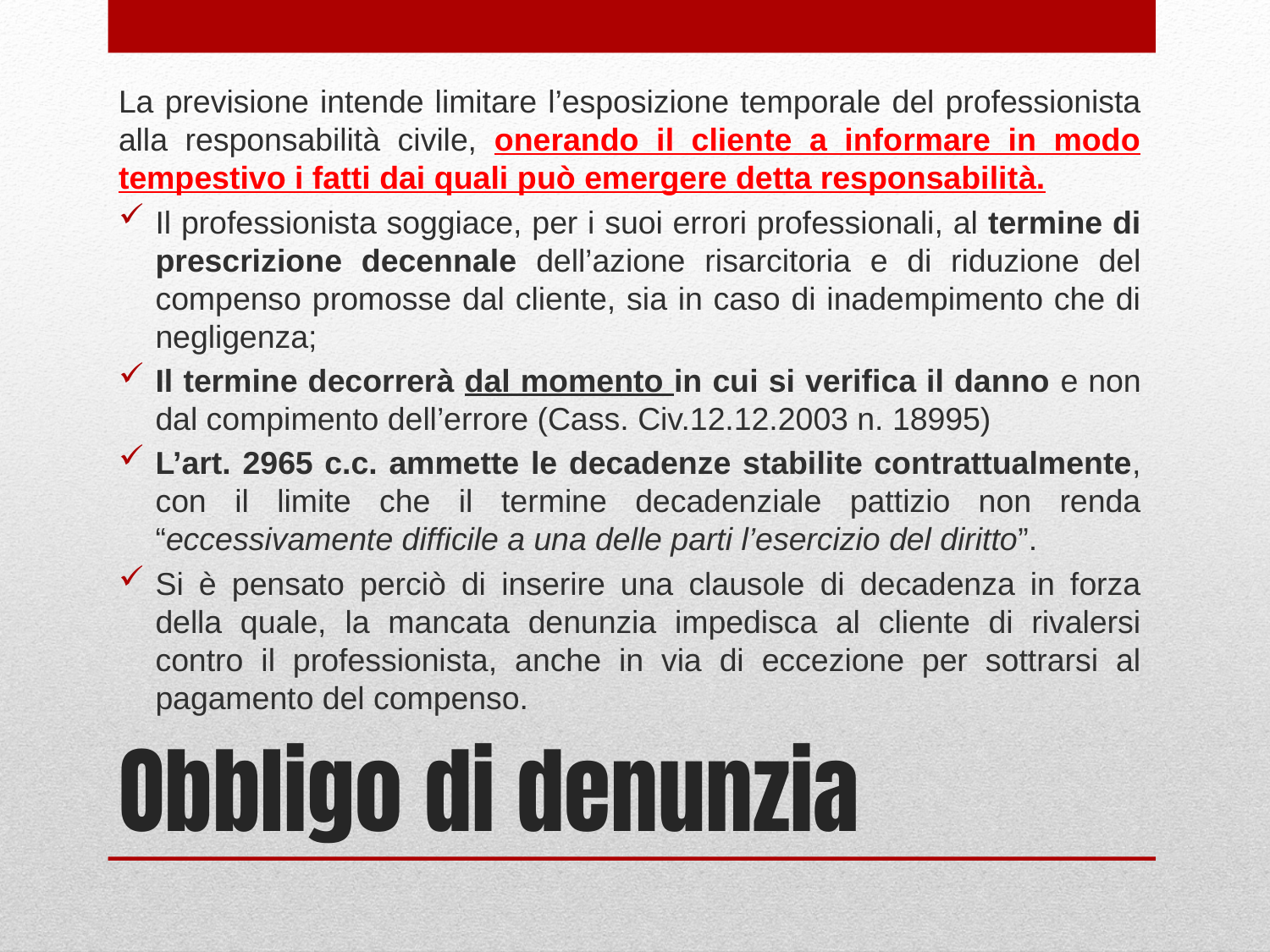

La previsione intende limitare l’esposizione temporale del professionista alla responsabilità civile, onerando il cliente a informare in modo tempestivo i fatti dai quali può emergere detta responsabilità.
Il professionista soggiace, per i suoi errori professionali, al termine di prescrizione decennale dell’azione risarcitoria e di riduzione del compenso promosse dal cliente, sia in caso di inadempimento che di negligenza;
Il termine decorrerà dal momento in cui si verifica il danno e non dal compimento dell’errore (Cass. Civ.12.12.2003 n. 18995)
L’art. 2965 c.c. ammette le decadenze stabilite contrattualmente, con il limite che il termine decadenziale pattizio non renda “eccessivamente difficile a una delle parti l’esercizio del diritto”.
Si è pensato perciò di inserire una clausole di decadenza in forza della quale, la mancata denunzia impedisca al cliente di rivalersi contro il professionista, anche in via di eccezione per sottrarsi al pagamento del compenso.

# Obbligo di denunzia